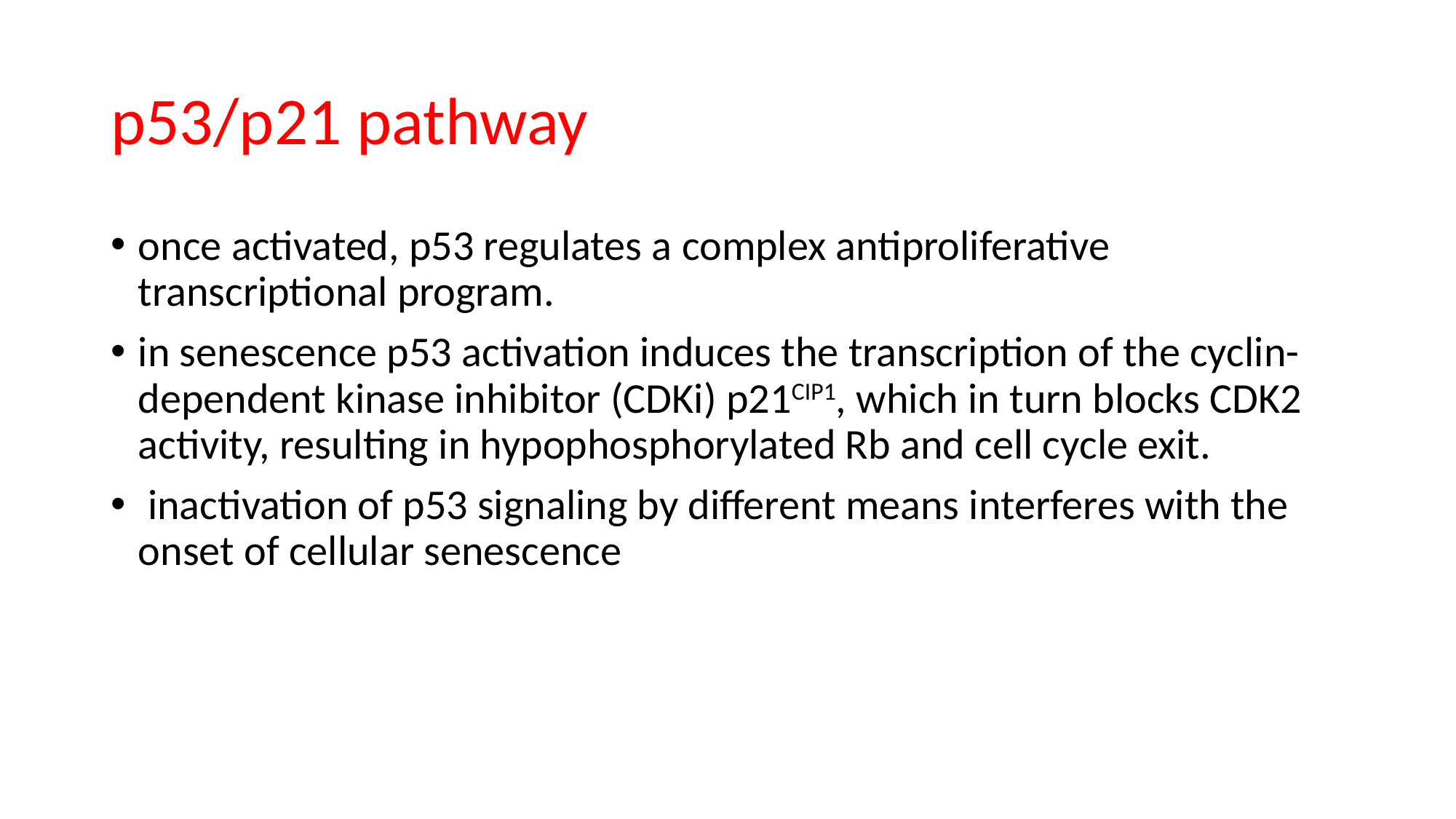

# p53/p21 pathway
once activated, p53 regulates a complex antiproliferative transcriptional program.
in senescence p53 activation induces the transcription of the cyclin-dependent kinase inhibitor (CDKi) p21CIP1, which in turn blocks CDK2 activity, resulting in hypophosphorylated Rb and cell cycle exit.
 inactivation of p53 signaling by different means interferes with the onset of cellular senescence